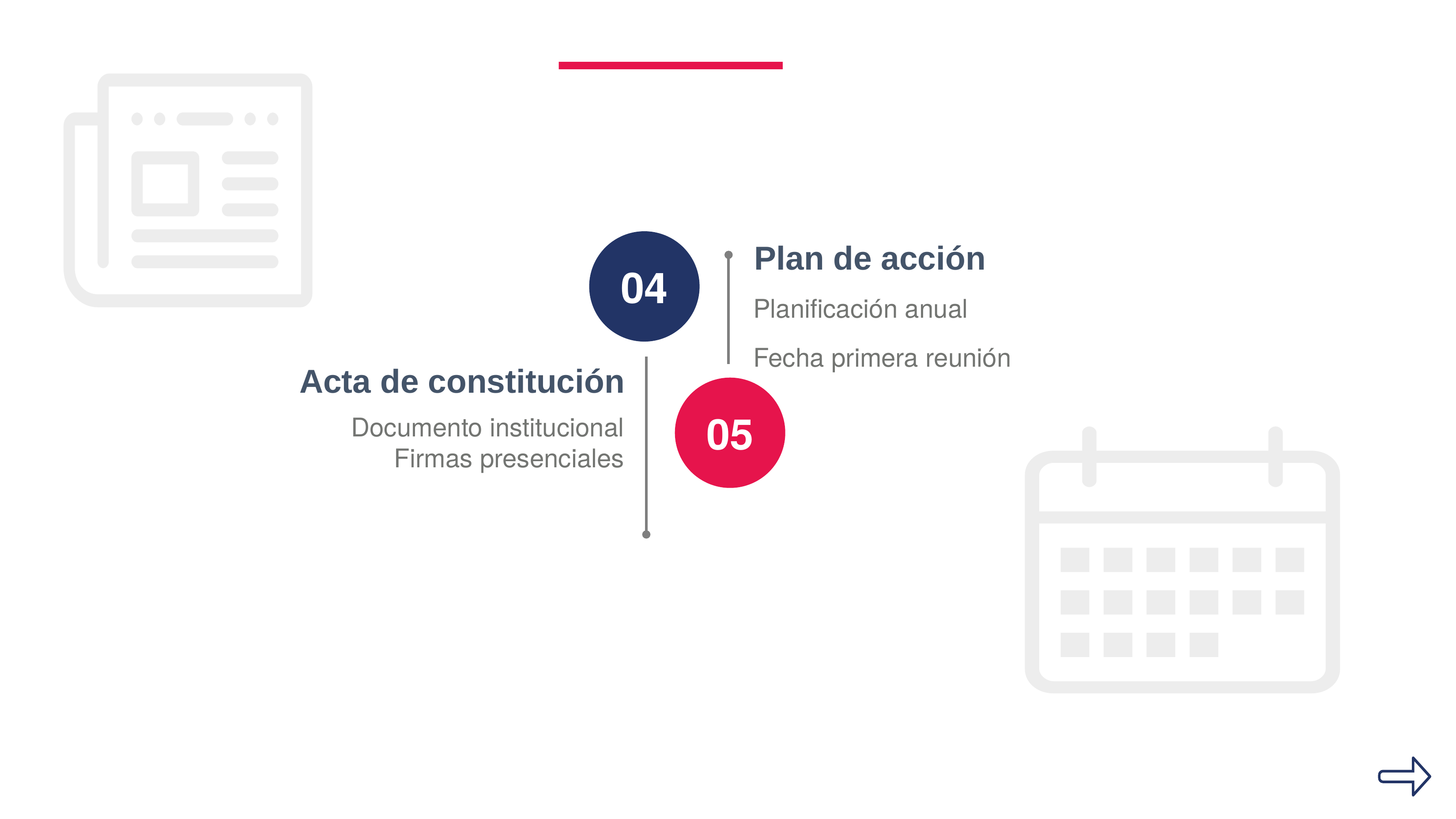

Plan de acción
04
Planificación anual
Fecha primera reunión

Acta de constitución

05
Documento institucional
Firmas presenciales